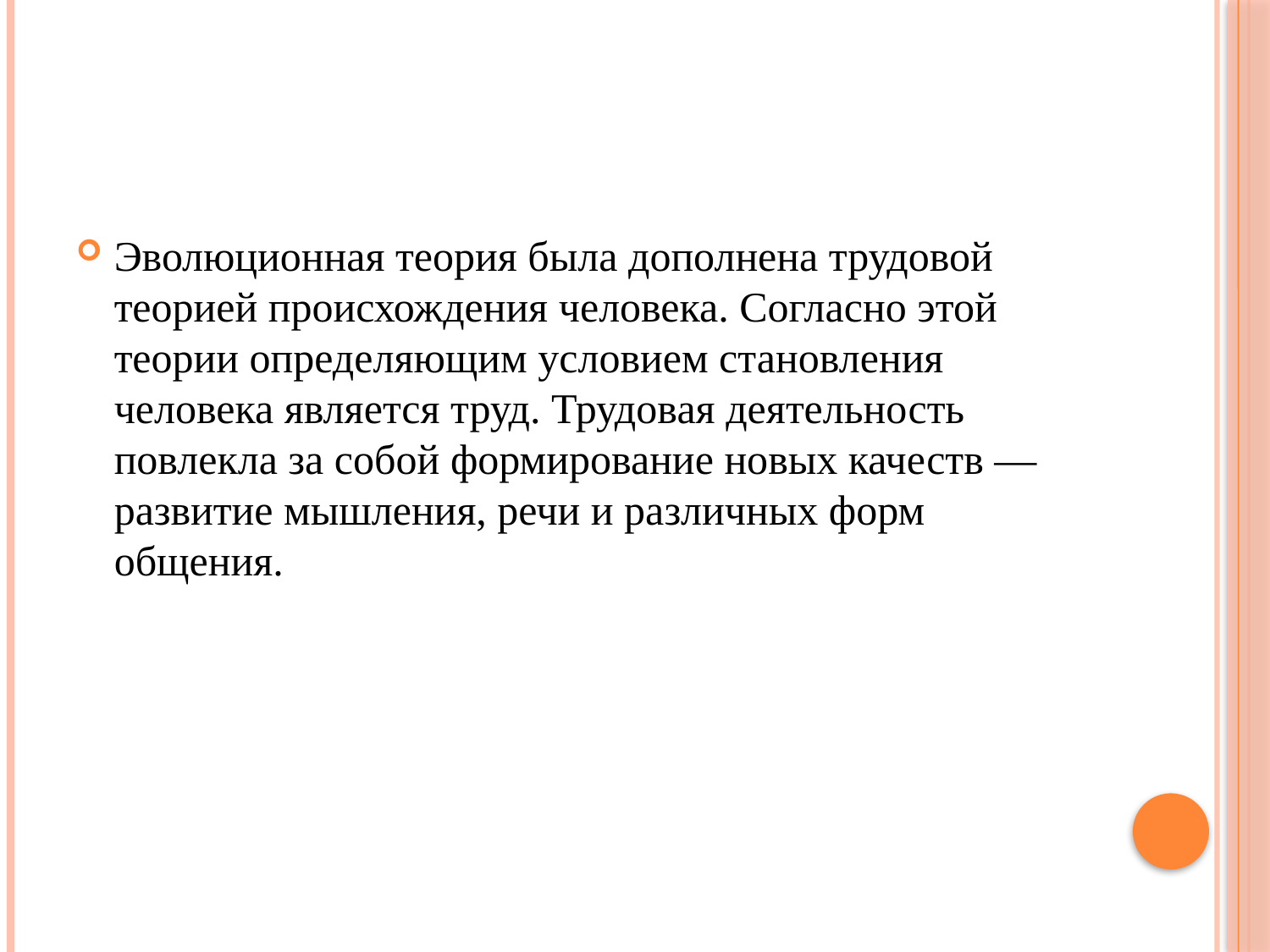

#
Эволюционная теория была дополнена трудовой теорией происхождения человека. Согласно этой теории определяющим условием становления человека является труд. Трудовая деятельность повлекла за собой формирование новых качеств — развитие мышления, речи и различных форм общения.